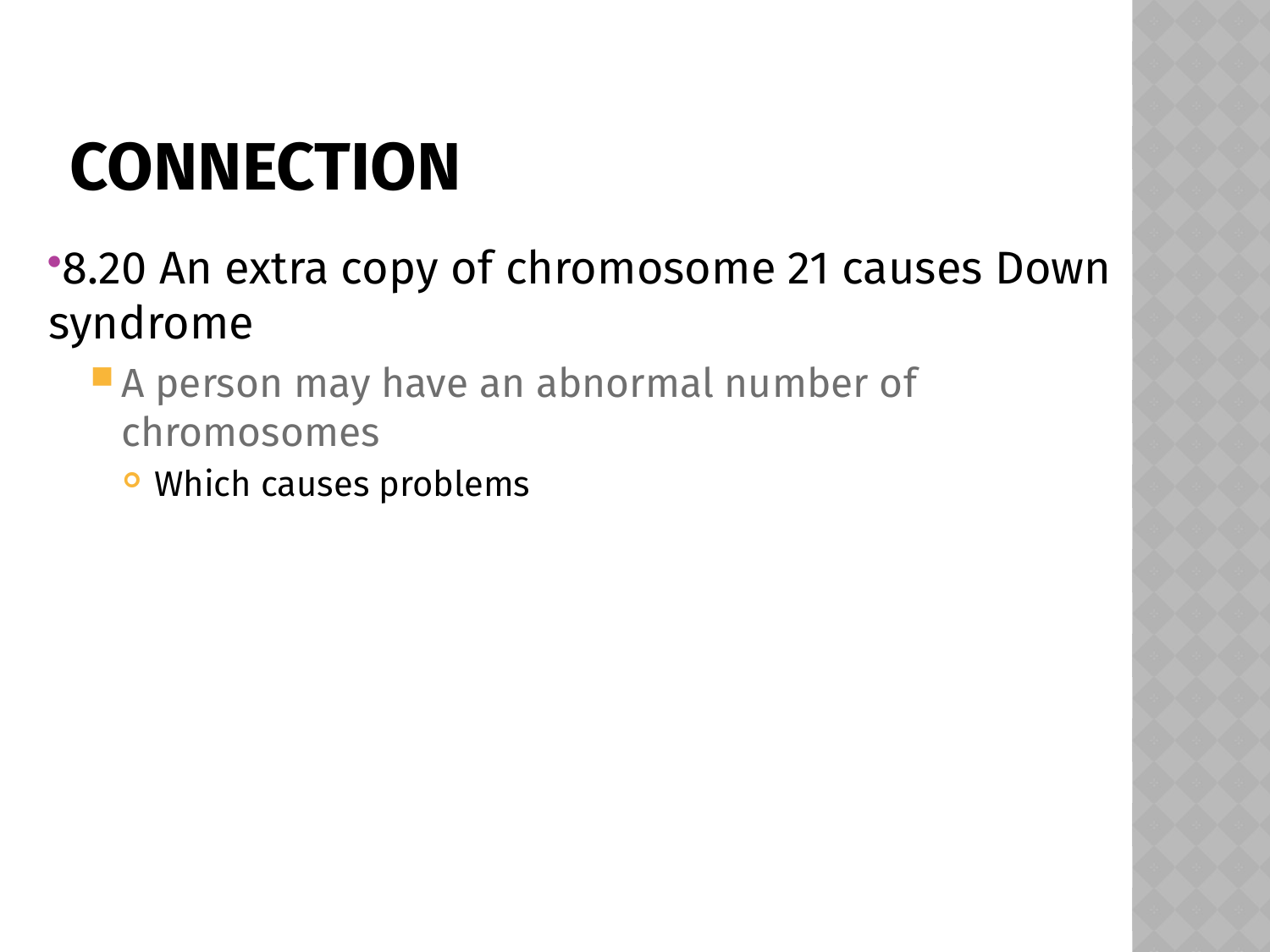

# CONNECTION
8.20 An extra copy of chromosome 21 causes Down syndrome
A person may have an abnormal number of chromosomes
Which causes problems